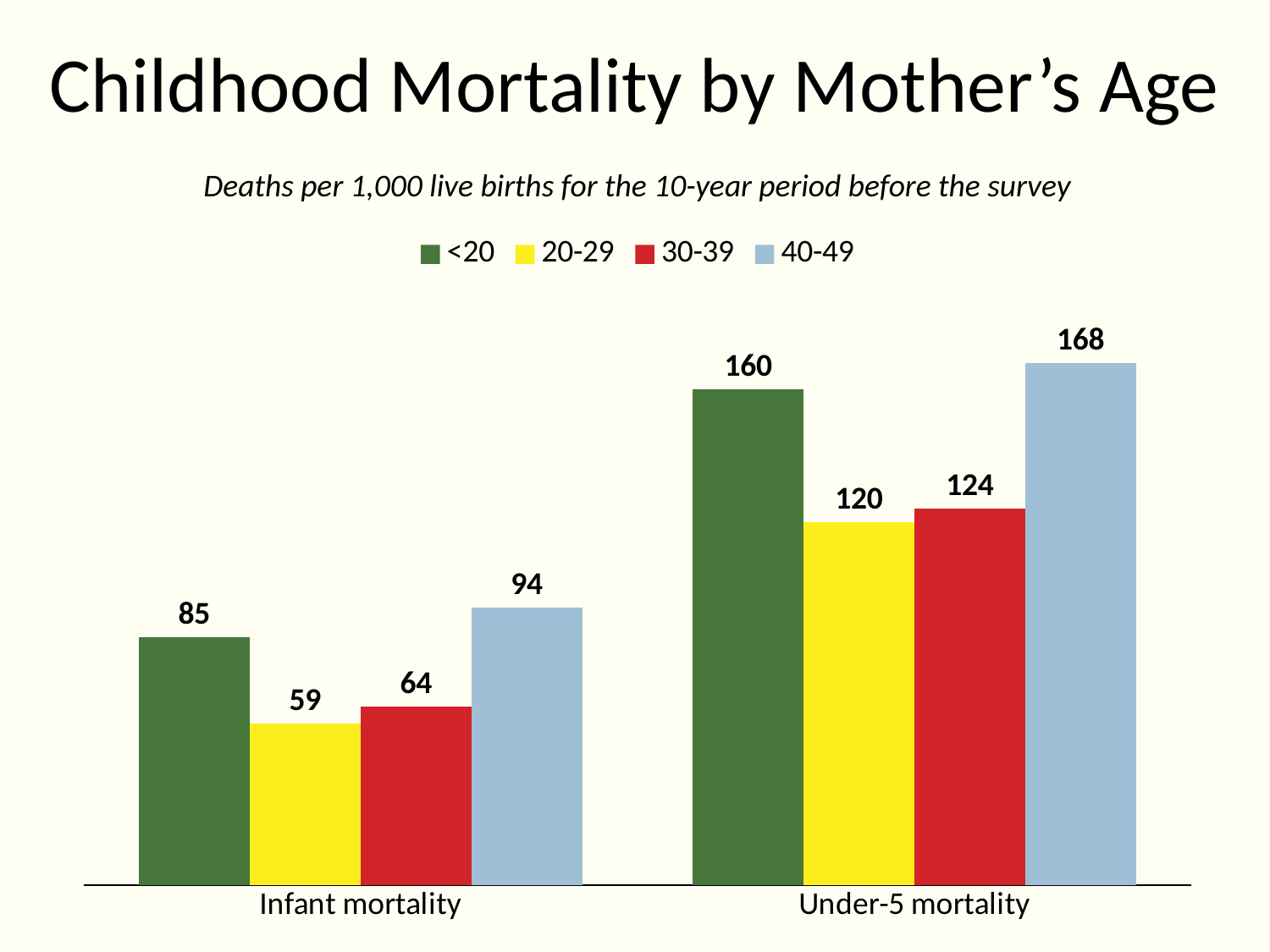

# Childhood Mortality by Mother’s Age
Deaths per 1,000 live births for the 10-year period before the survey

### Chart

| Category | <20 | 20-29 | 30-39 | 40-49 |
|---|---|---|---|---|
| Infant mortality | 85.0 | 59.0 | 64.0 | 94.0 |
| Under-5 mortality | 160.0 | 120.0 | 124.0 | 168.0 |